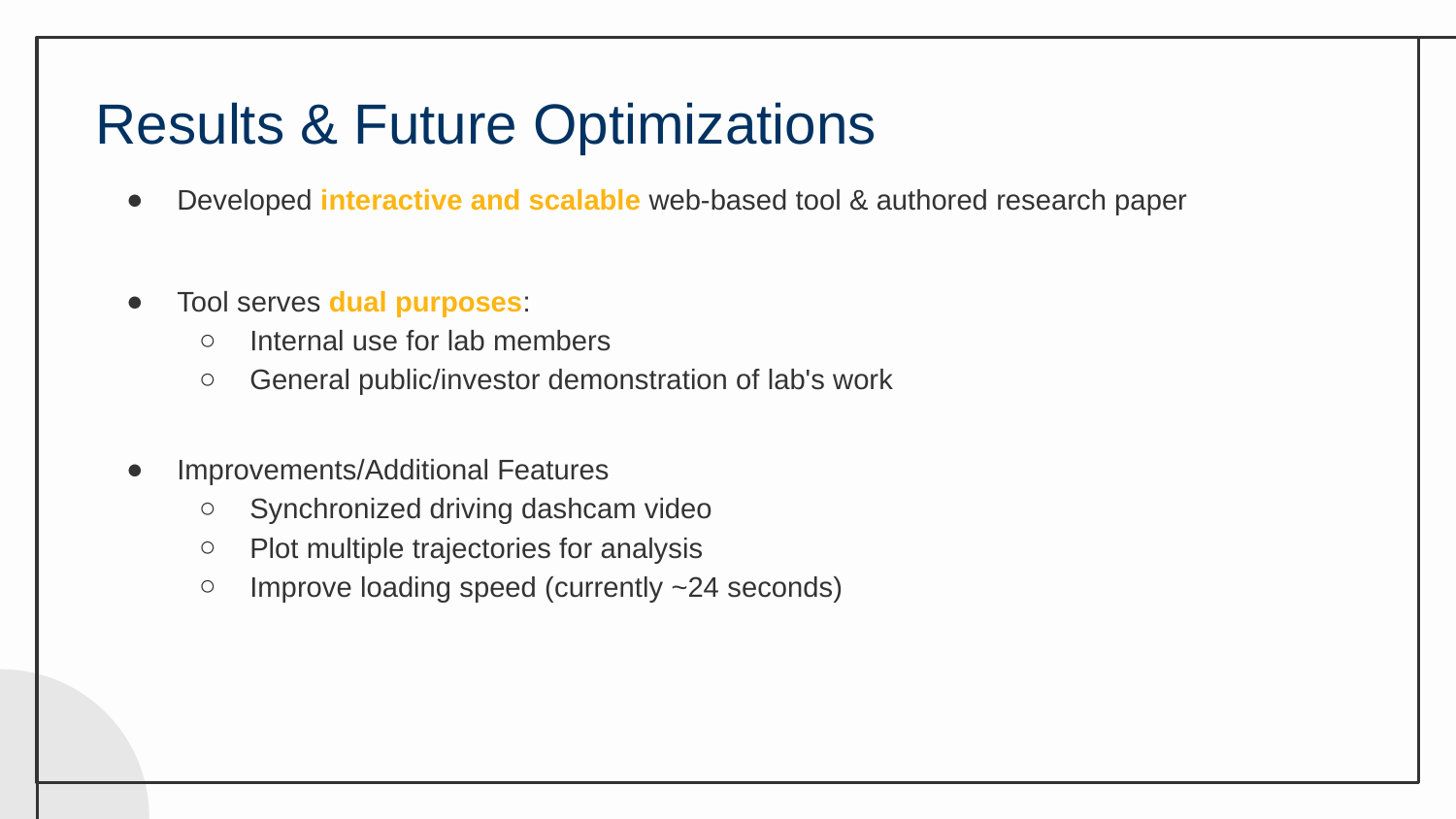

# Results & Future Optimizations
Developed interactive and scalable web-based tool & authored research paper

Tool serves dual purposes:
Internal use for lab members
General public/investor demonstration of lab's work

Improvements/Additional Features
Synchronized driving dashcam video
Plot multiple trajectories for analysis
Improve loading speed (currently ~24 seconds)